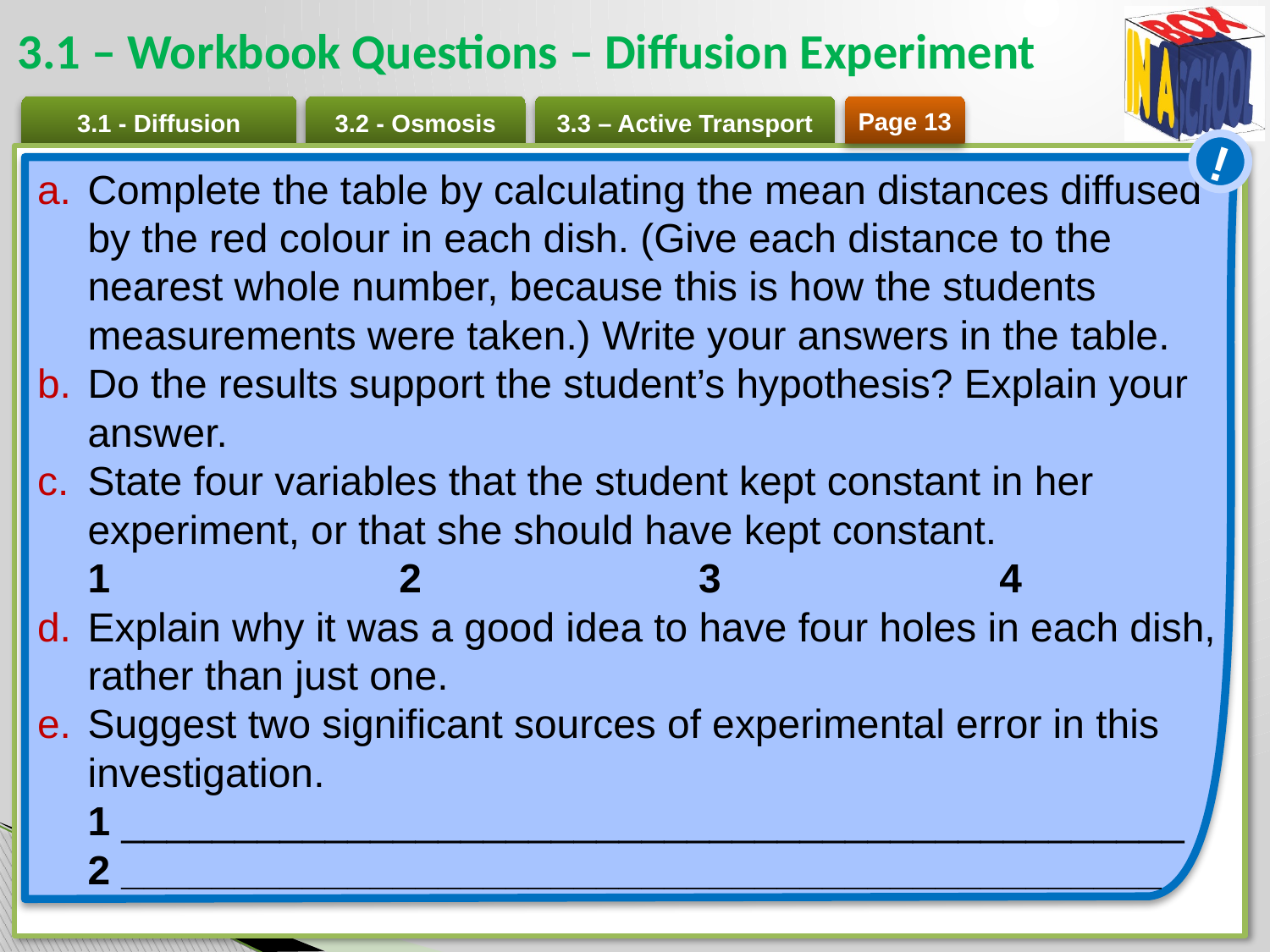

# 3.1 – Workbook Questions – Diffusion Experiment
Page 13
!
Complete the table by calculating the mean distances diffused by the red colour in each dish. (Give each distance to the nearest whole number, because this is how the students measurements were taken.) Write your answers in the table.
Do the results support the student’s hypothesis? Explain your answer.
State four variables that the student kept constant in her experiment, or that she should have kept constant.
1	2	3	4
Explain why it was a good idea to have four holes in each dish, rather than just one.
Suggest two significant sources of experimental error in this investigation.
1 _______________________________________________
2 ______________________________________________